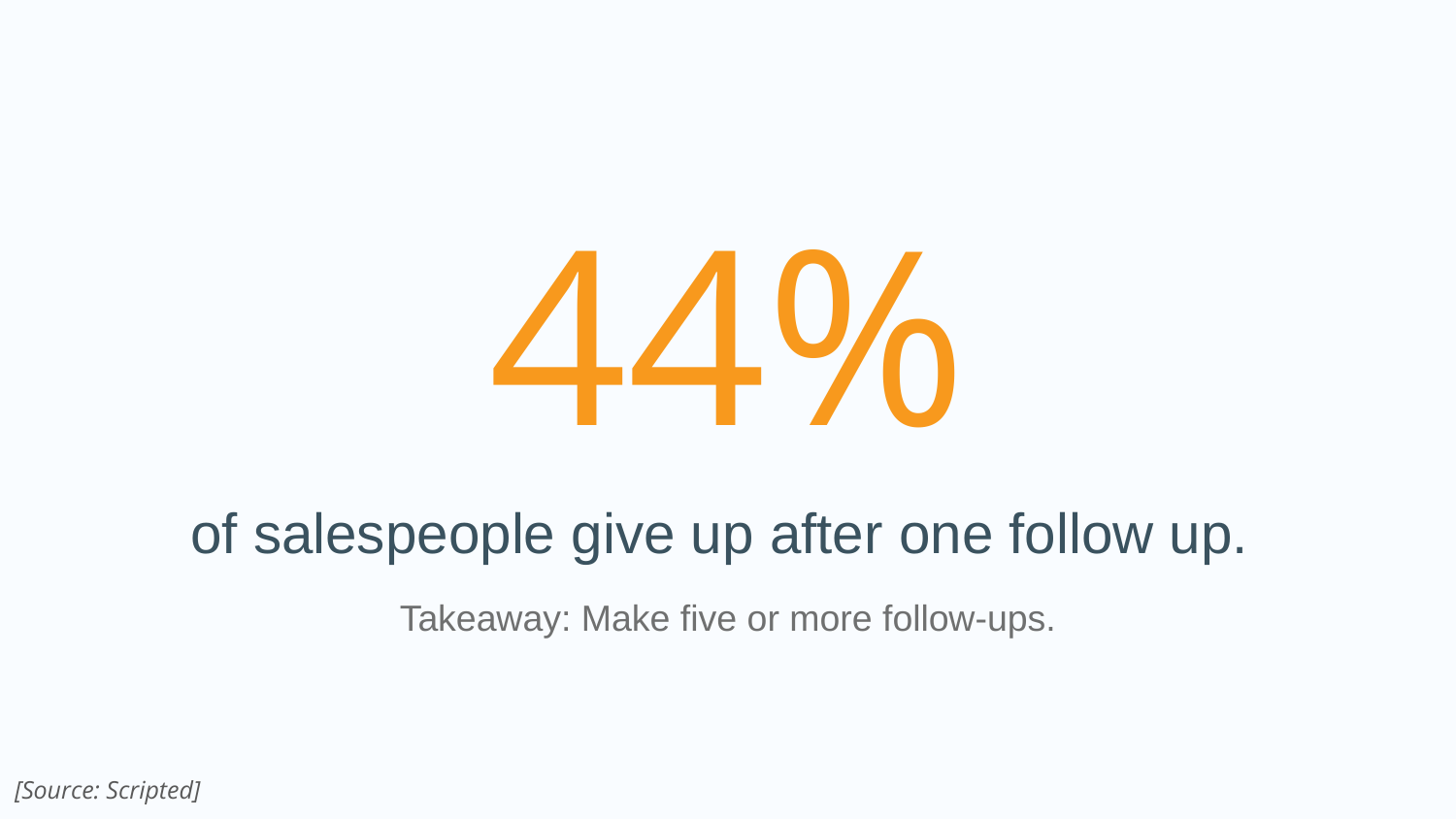

# 44%
of salespeople give up after one follow up.
Takeaway: Make five or more follow-ups.
[Source: Scripted]